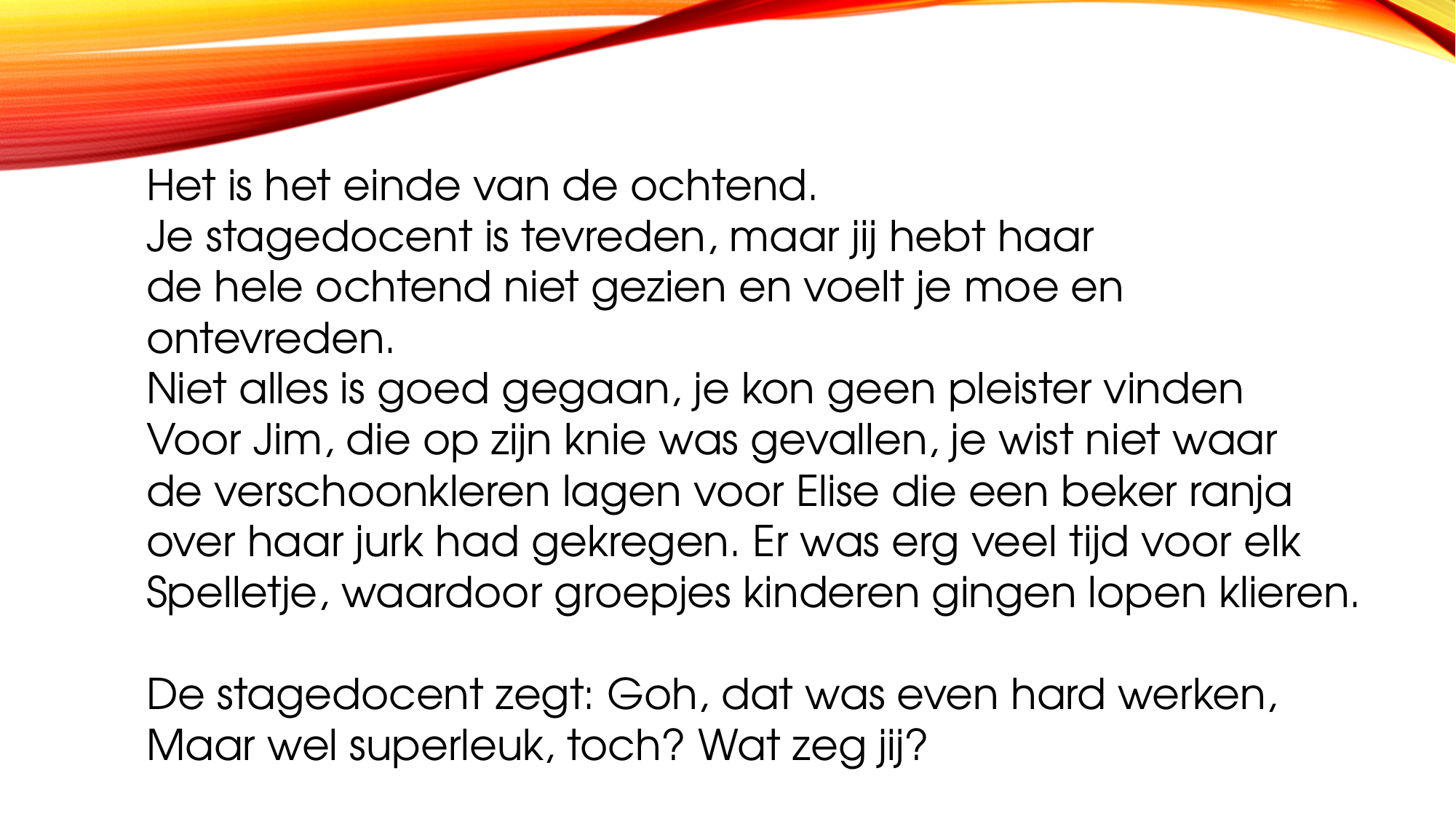

Het is het einde van de ochtend.
Je stagedocent is tevreden, maar jij hebt haar
de hele ochtend niet gezien en voelt je moe en
ontevreden.
Niet alles is goed gegaan, je kon geen pleister vinden
Voor Jim, die op zijn knie was gevallen, je wist niet waar
de verschoonkleren lagen voor Elise die een beker ranja
over haar jurk had gekregen. Er was erg veel tijd voor elk
Spelletje, waardoor groepjes kinderen gingen lopen klieren.

De stagedocent zegt: Goh, dat was even hard werken,
Maar wel superleuk, toch? Wat zeg jij?